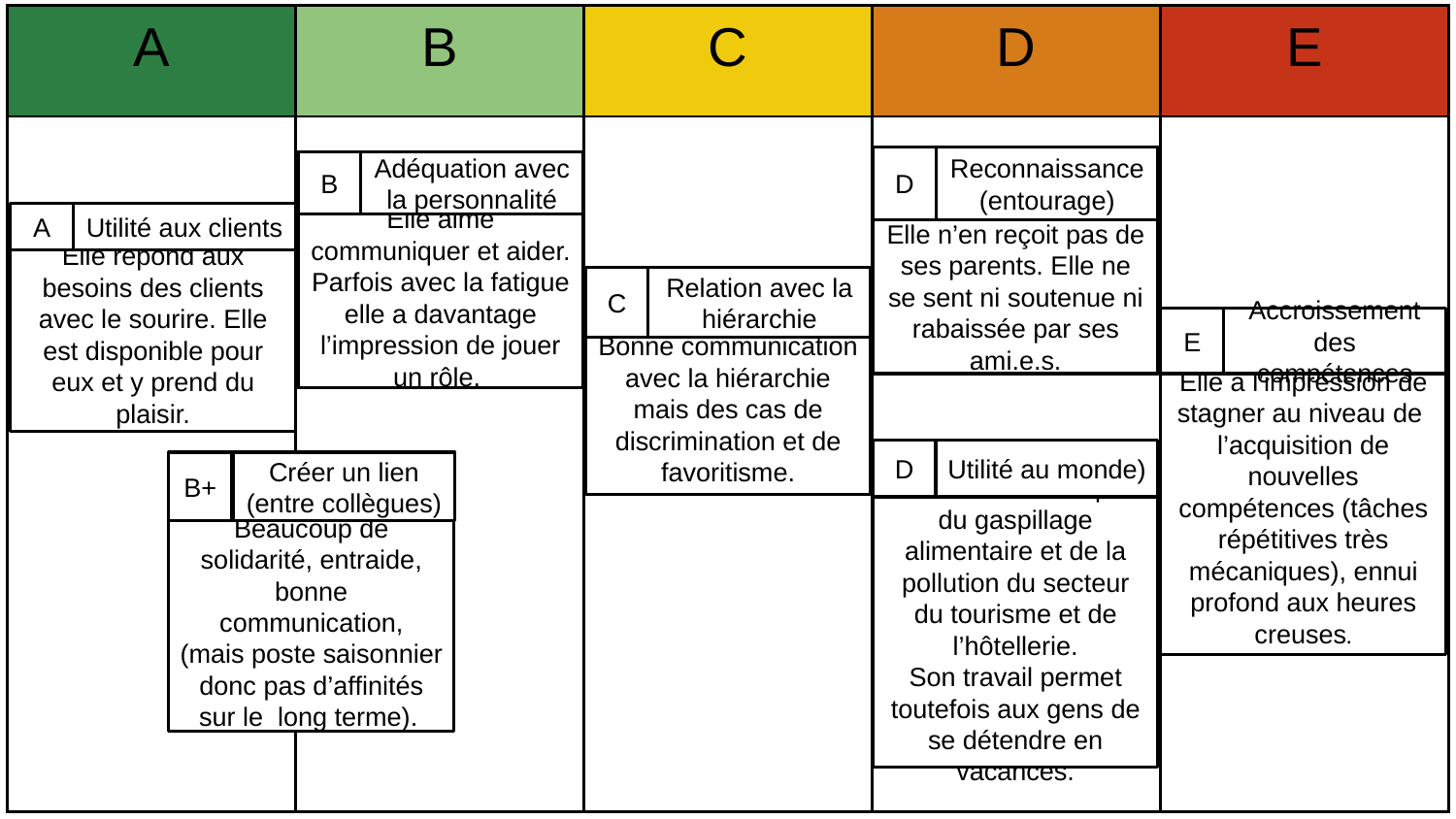

| A | B | C | D | E |
| --- | --- | --- | --- | --- |
|  |  |  |  |  |
D
Reconnaissance (entourage)

Elle n’en reçoit pas de ses parents. Elle ne se sent ni soutenue ni rabaissée par ses ami.e.s.
B
Adéquation avec la personnalité

Elle aime communiquer et aider. Parfois avec la fatigue elle a davantage l’impression de jouer un rôle.
A
Utilité aux clients

Elle répond aux besoins des clients avec le sourire. Elle est disponible pour eux et y prend du plaisir.
Relation avec la hiérarchie
C
Bonne communication avec la hiérarchie mais des cas de discrimination et de favoritisme.
Accroissement des compétences
E

Elle a l’impression de stagner au niveau de  l’acquisition de nouvelles compétences (tâches répétitives très mécaniques), ennui profond aux heures creuses.
D
Utilité au monde)

Elle se rend compte du gaspillage alimentaire et de la pollution du secteur du tourisme et de l’hôtellerie.
Son travail permet toutefois aux gens de se détendre en vacances.
B+
Créer un lien (entre collègues)

Beaucoup de solidarité, entraide, bonne communication,
(mais poste saisonnier donc pas d’affinités sur le  long terme).
14